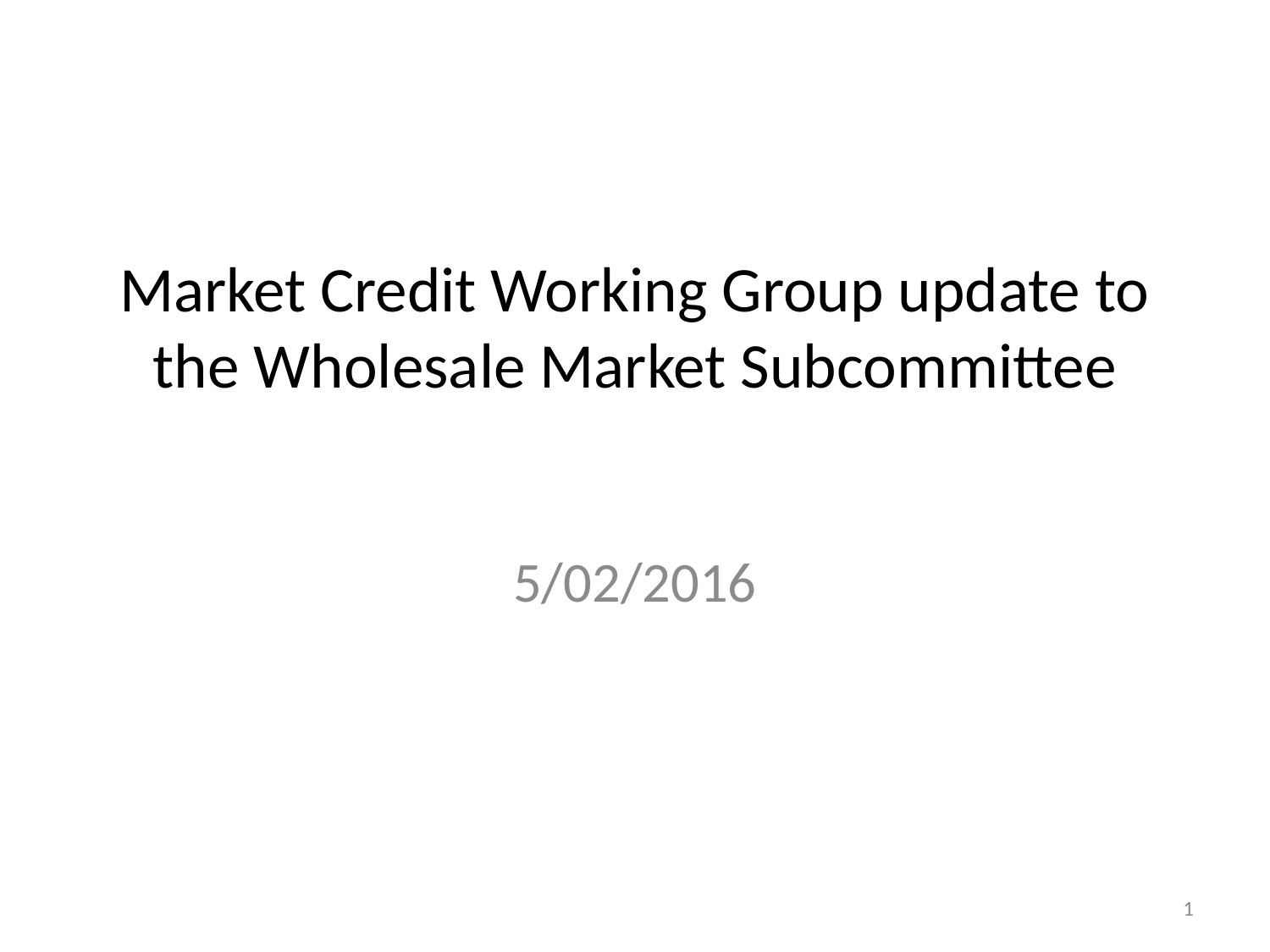

# Market Credit Working Group update to the Wholesale Market Subcommittee
5/02/2016
1